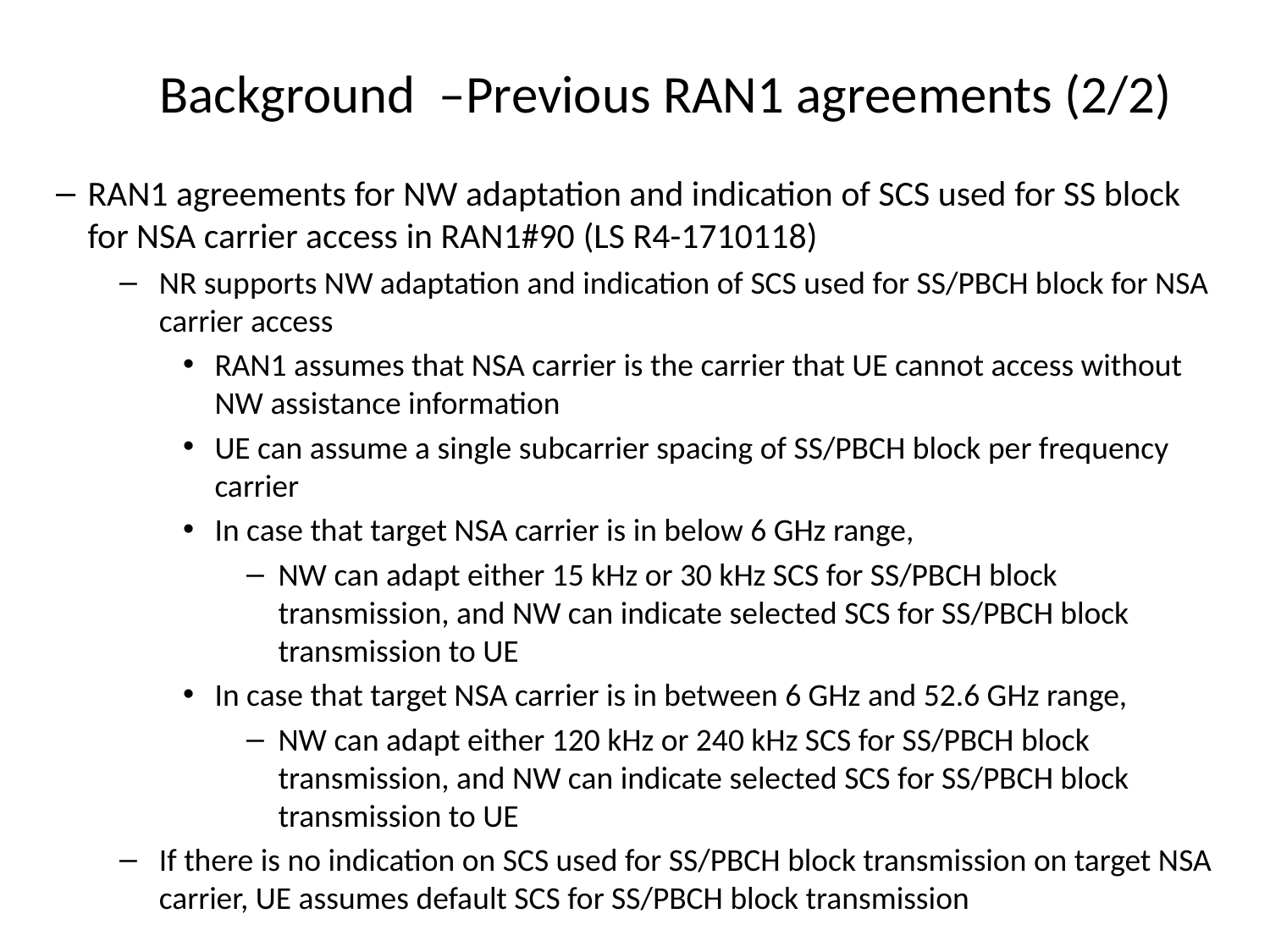

# Background  –Previous RAN1 agreements (2/2)
RAN1 agreements for NW adaptation and indication of SCS used for SS block for NSA carrier access in RAN1#90 (LS R4-1710118)
NR supports NW adaptation and indication of SCS used for SS/PBCH block for NSA carrier access
RAN1 assumes that NSA carrier is the carrier that UE cannot access without NW assistance information
UE can assume a single subcarrier spacing of SS/PBCH block per frequency carrier
In case that target NSA carrier is in below 6 GHz range,
NW can adapt either 15 kHz or 30 kHz SCS for SS/PBCH block transmission, and NW can indicate selected SCS for SS/PBCH block transmission to UE
In case that target NSA carrier is in between 6 GHz and 52.6 GHz range,
NW can adapt either 120 kHz or 240 kHz SCS for SS/PBCH block transmission, and NW can indicate selected SCS for SS/PBCH block transmission to UE
If there is no indication on SCS used for SS/PBCH block transmission on target NSA carrier, UE assumes default SCS for SS/PBCH block transmission